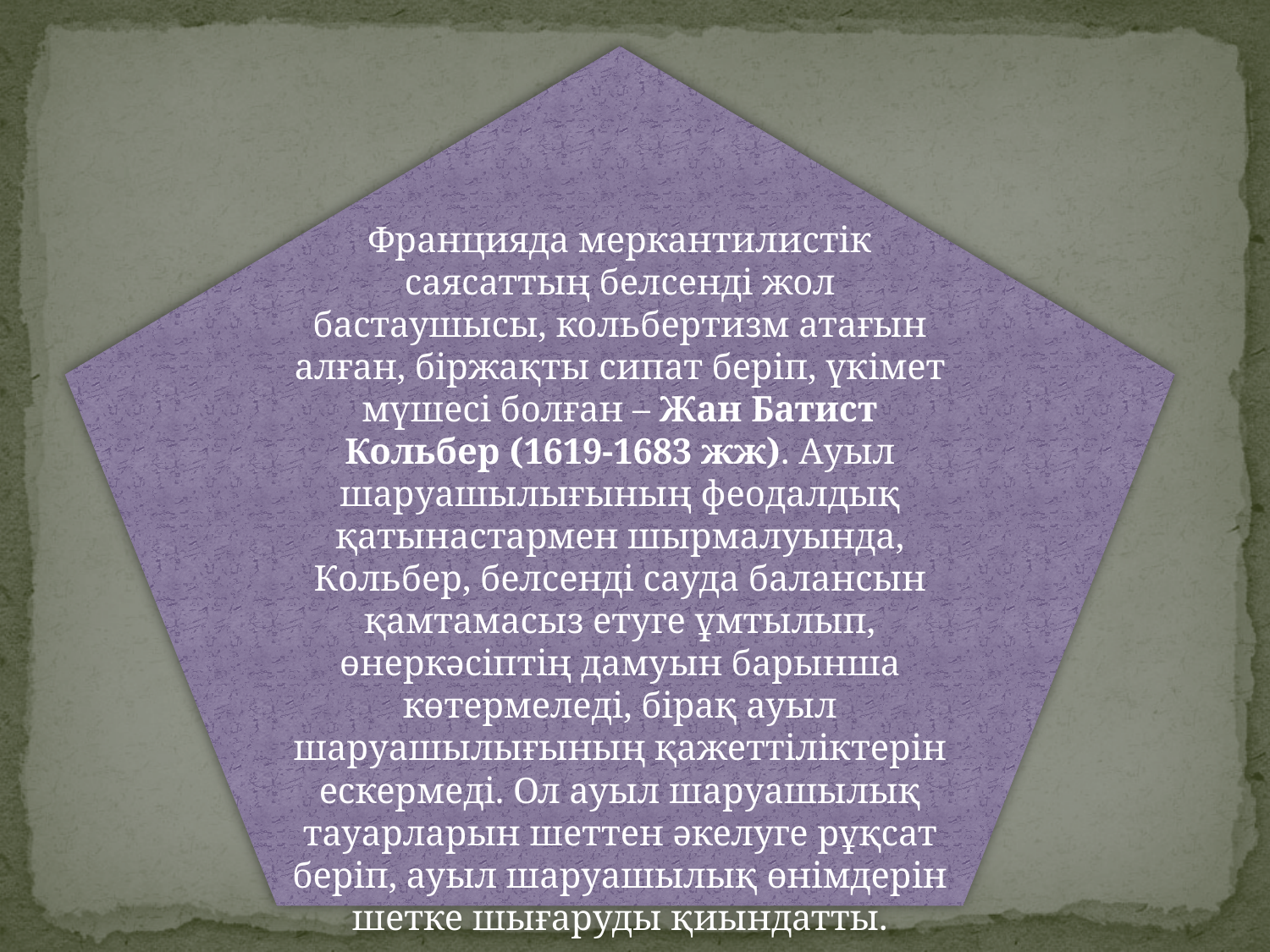

Францияда меркантилистік саясаттың белсенді жол бастаушысы, кольбертизм атағын алған, біржақты сипат беріп, үкімет мүшесі болған – Жан Батист Кольбер (1619-1683 жж). Ауыл шаруашылығының феодалдық қатынастармен шырмалуында, Кольбер, белсенді сауда балансын қамтамасыз етуге ұмтылып, өнеркәсіптің дамуын барынша көтермеледі, бірақ ауыл шаруашылығының қажеттіліктерін ескермеді. Ол ауыл шаруашылық тауарларын шеттен әкелуге рұқсат беріп, ауыл шаруашылық өнімдерін шетке шығаруды қиындатты.